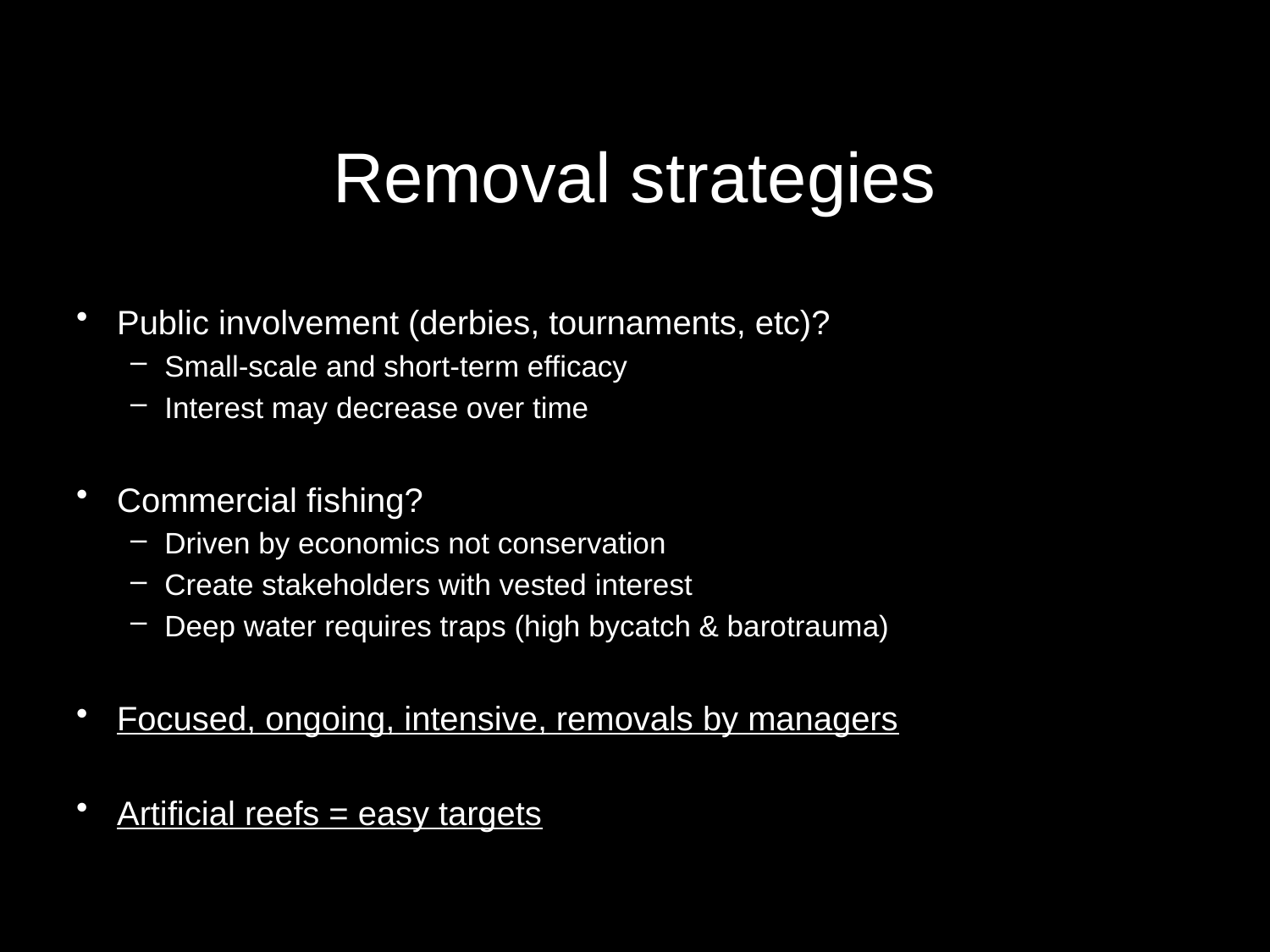

# Removal strategies
Public involvement (derbies, tournaments, etc)?
Small-scale and short-term efficacy
Interest may decrease over time

Commercial fishing?
Driven by economics not conservation
Create stakeholders with vested interest
Deep water requires traps (high bycatch & barotrauma)

Focused, ongoing, intensive, removals by managers

Artificial reefs = easy targets